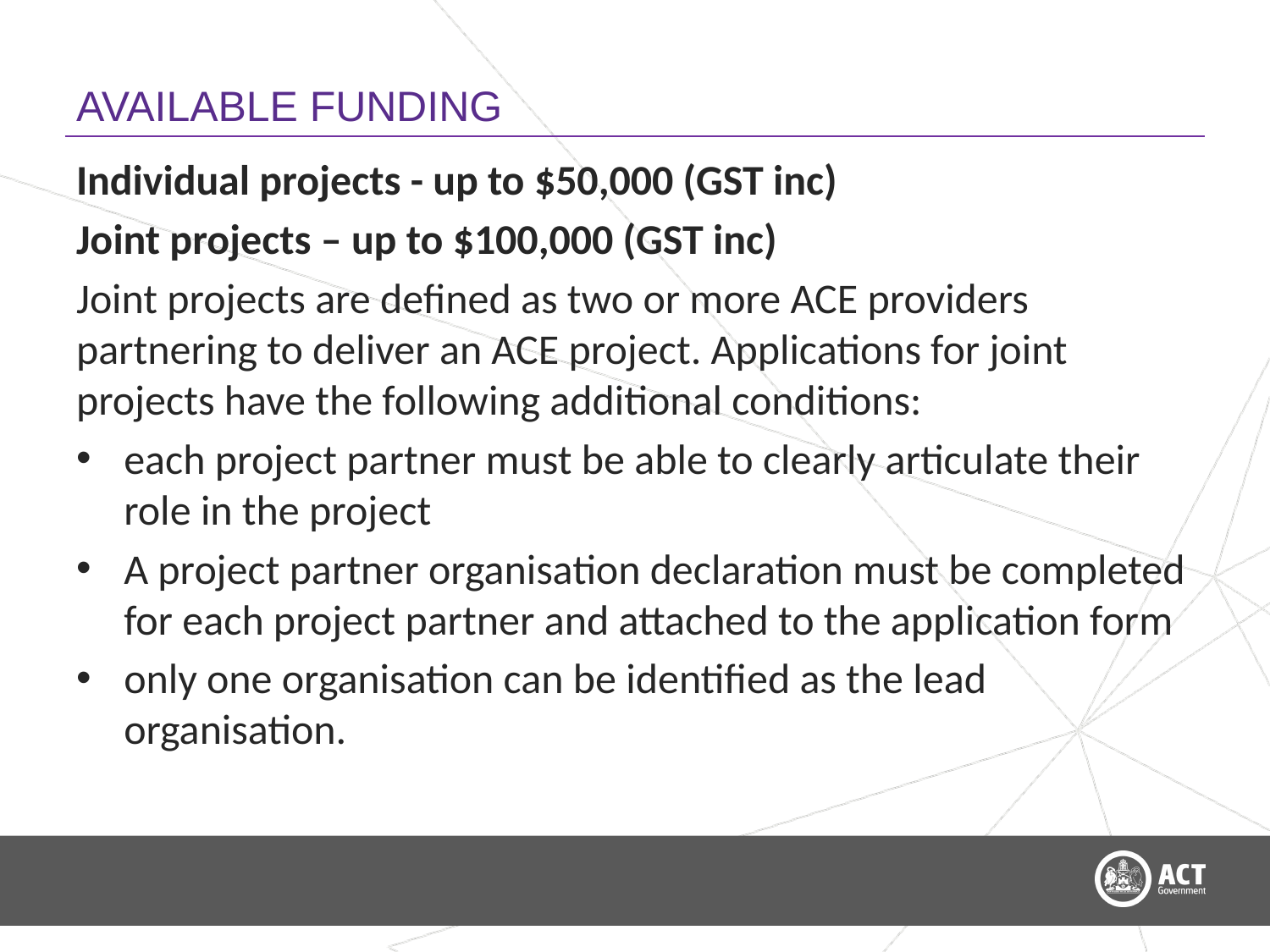

# AVAILABLE FUNDING
Individual projects - up to $50,000 (GST inc)
Joint projects – up to $100,000 (GST inc)
Joint projects are defined as two or more ACE providers partnering to deliver an ACE project. Applications for joint projects have the following additional conditions:
each project partner must be able to clearly articulate their role in the project
A project partner organisation declaration must be completed for each project partner and attached to the application form
only one organisation can be identified as the lead organisation.